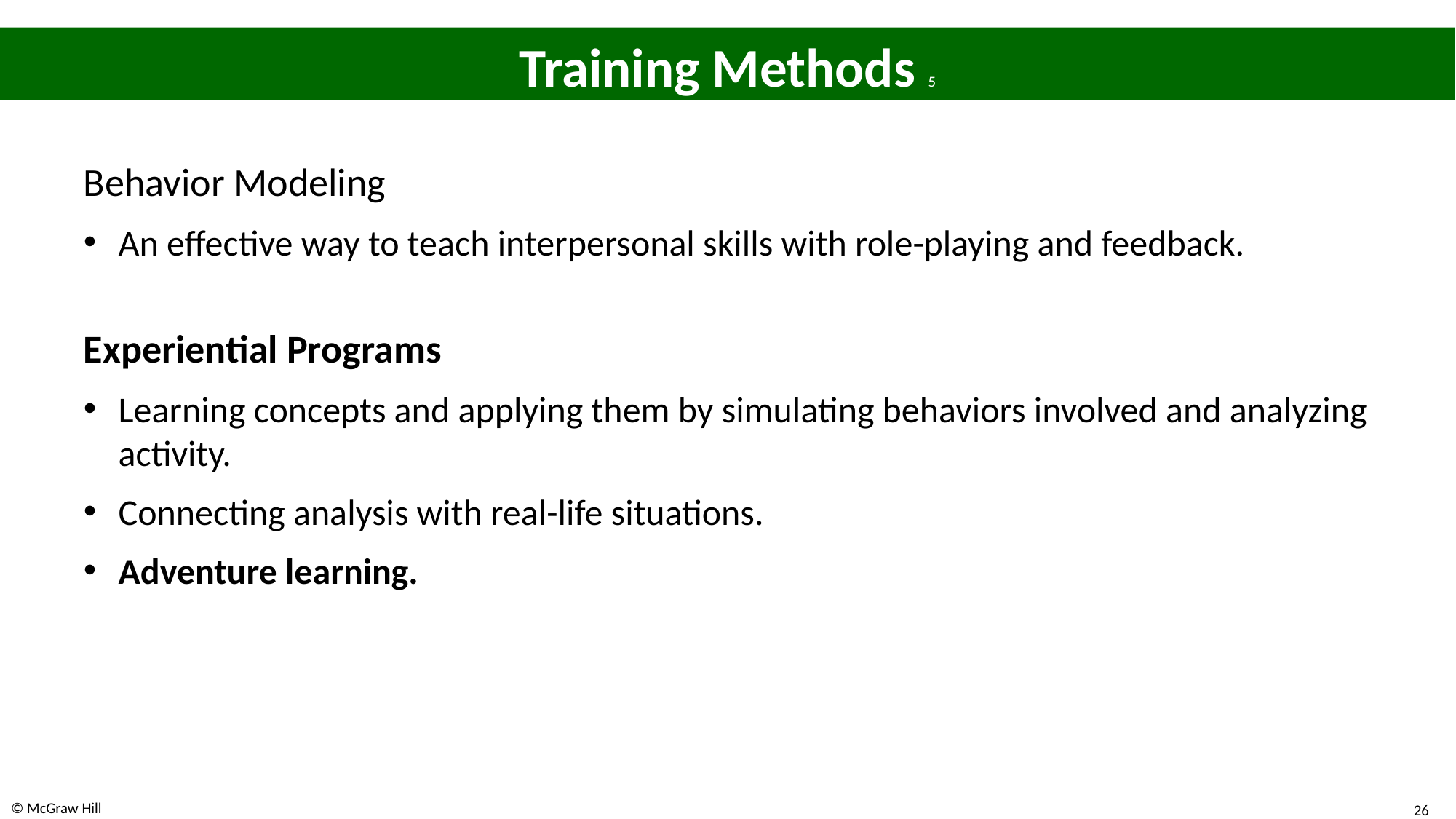

# Training Methods 5
Behavior Modeling
An effective way to teach interpersonal skills with role-playing and feedback.
Experiential Programs
Learning concepts and applying them by simulating behaviors involved and analyzing activity.
Connecting analysis with real-life situations.
Adventure learning.